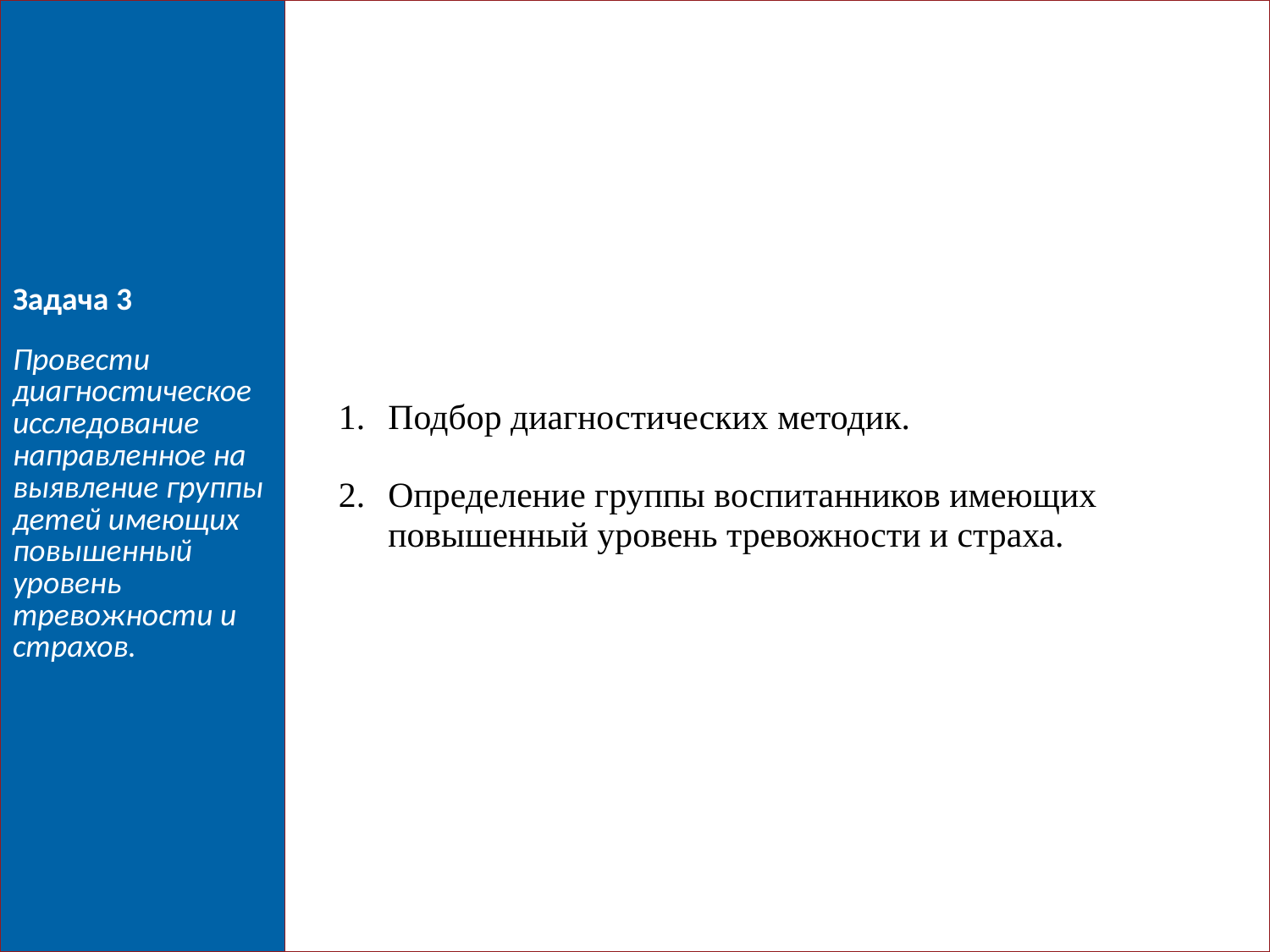

| Задача 3 Провести диагностическое исследование направленное на выявление группы детей имеющих повышенный уровень тревожности и страхов. | Подбор диагностических методик. Определение группы воспитанников имеющих повышенный уровень тревожности и страха. |
| --- | --- |
7